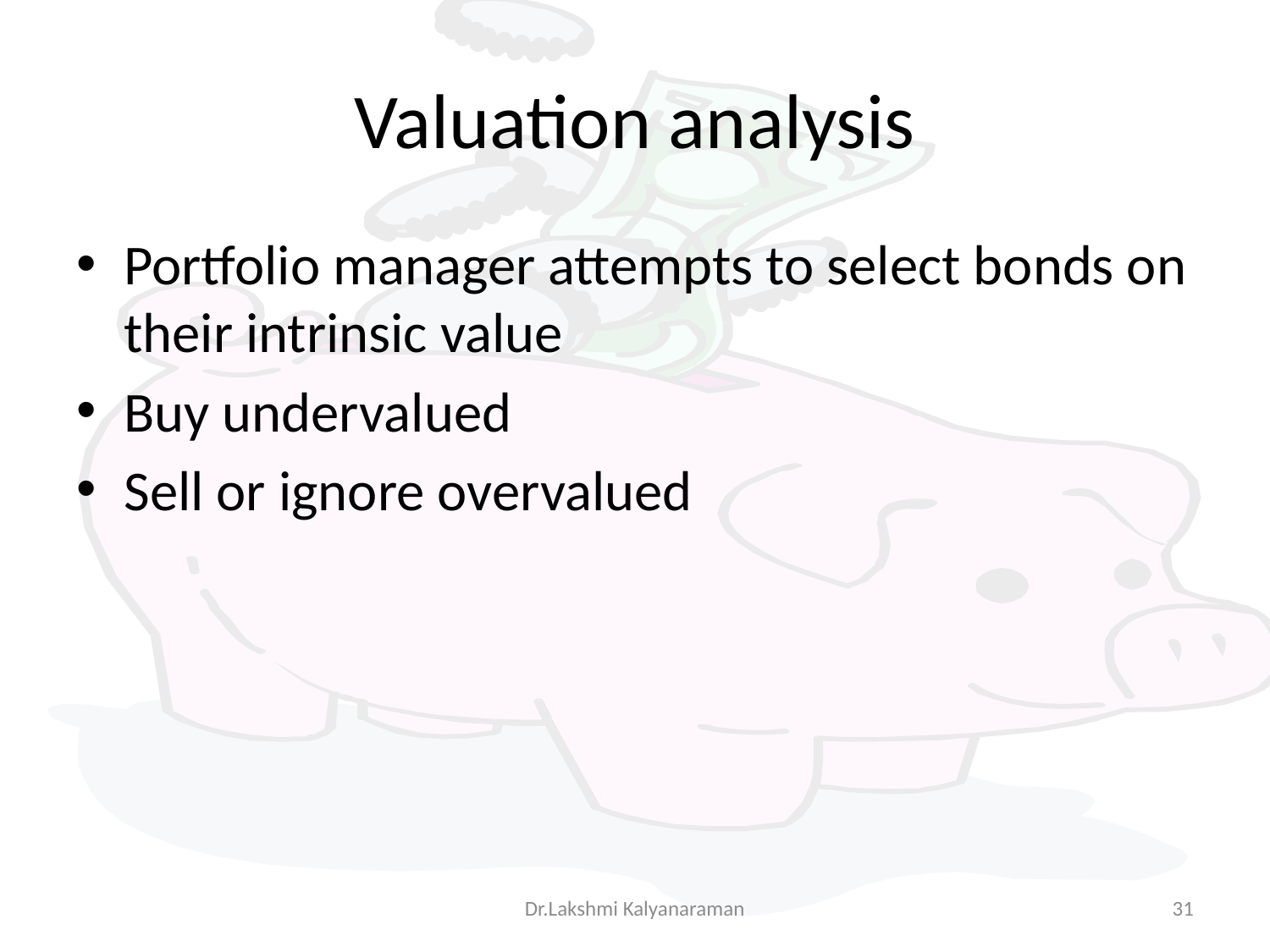

# Valuation analysis
Portfolio manager attempts to select bonds on their intrinsic value
Buy undervalued
Sell or ignore overvalued
Dr.Lakshmi Kalyanaraman
31